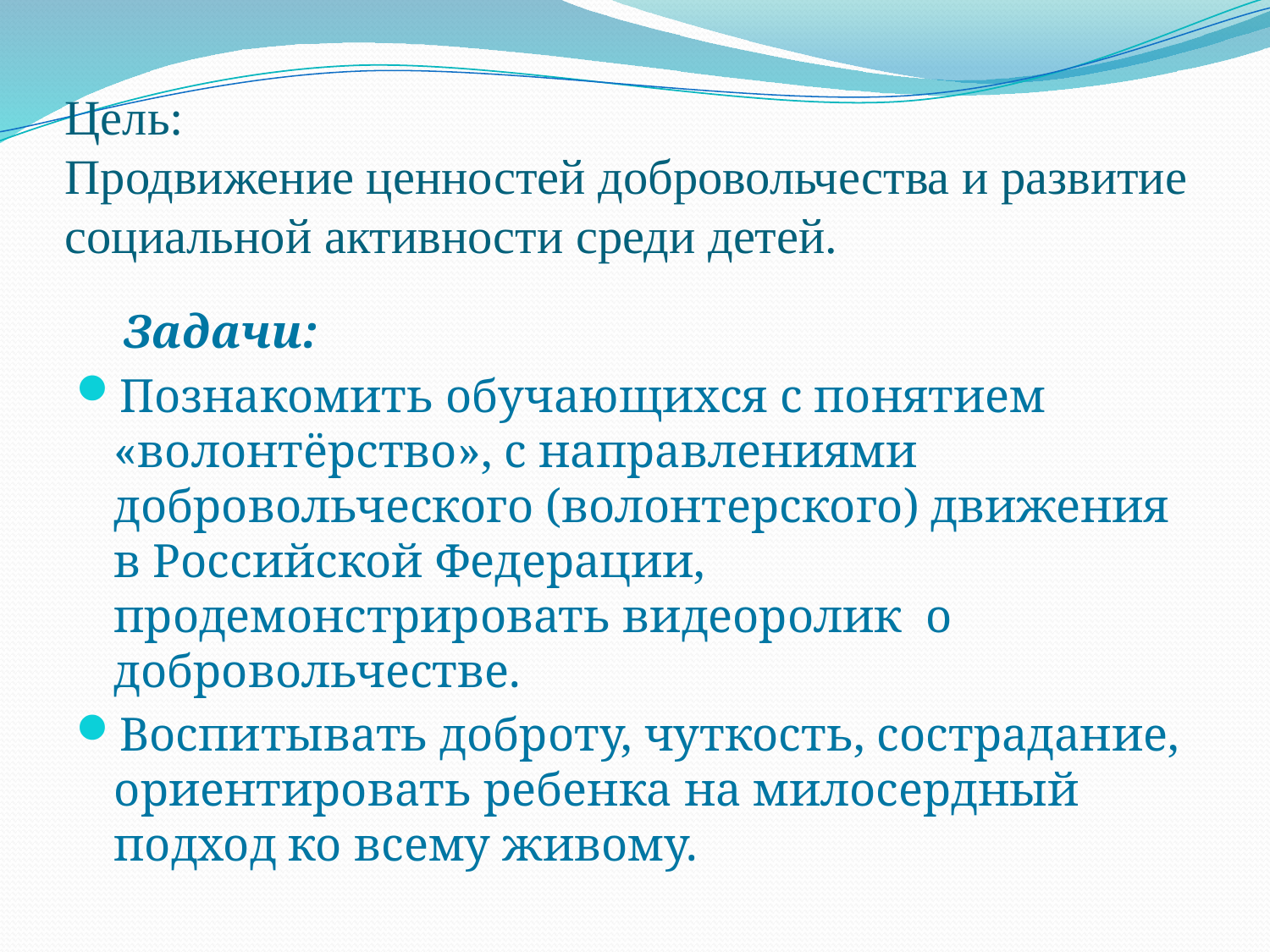

# Цель: Продвижение ценностей добровольчества и развитие социальной активности среди детей.
    Задачи:
Познакомить обучающихся с понятием «волонтёрство», с направлениями добровольческого (волонтерского) движения в Российской Федерации, продемонстрировать видеоролик  о добровольчестве.
Воспитывать доброту, чуткость, сострадание, ориентировать ребенка на милосердный подход ко всему живому.